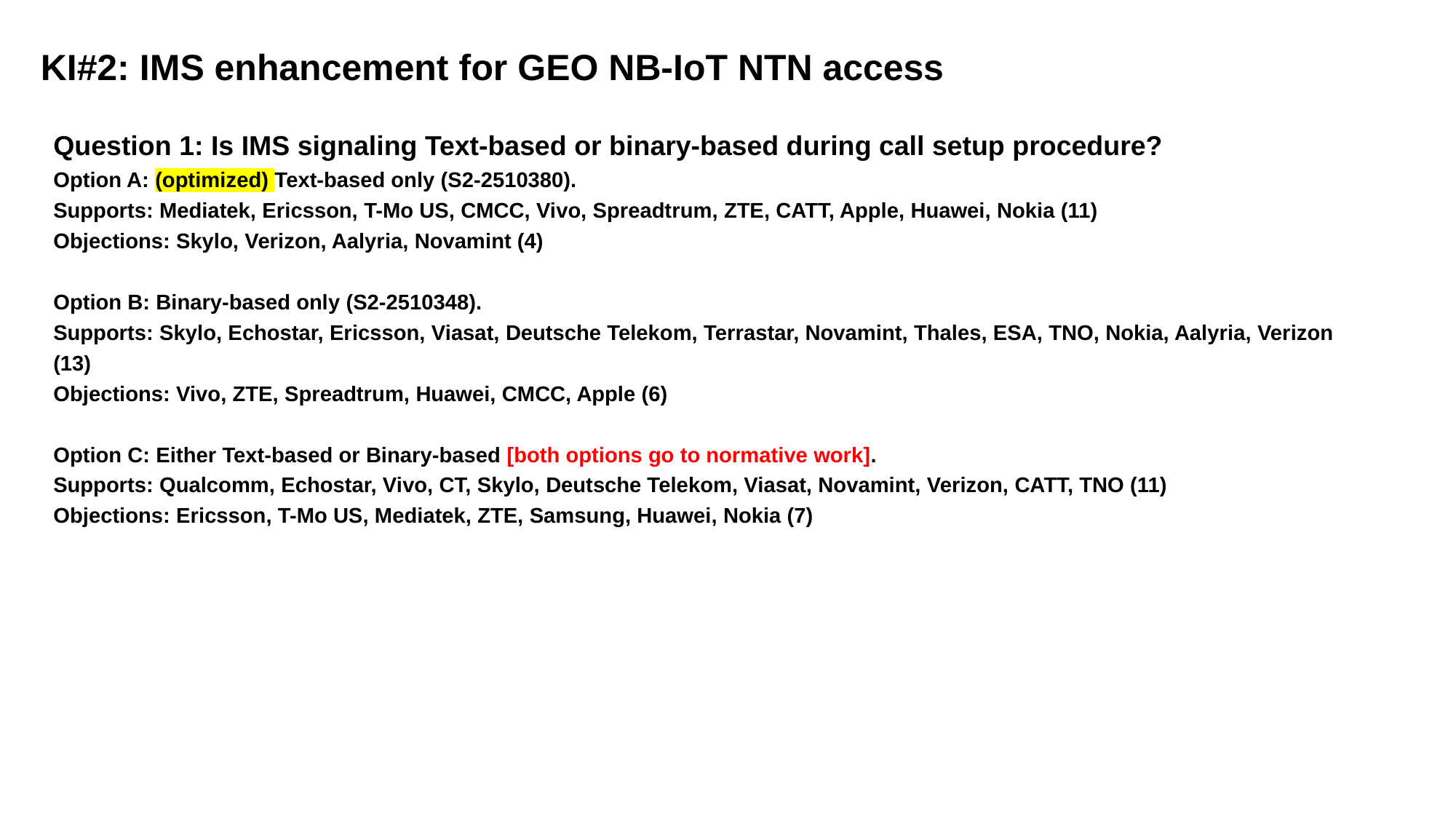

KI#2: IMS enhancement for GEO NB-IoT NTN access
Question 1: Is IMS signaling Text-based or binary-based during call setup procedure?
Option A: (optimized) Text-based only (S2-2510380).
Supports: Mediatek, Ericsson, T-Mo US, CMCC, Vivo, Spreadtrum, ZTE, CATT, Apple, Huawei, Nokia (11)
Objections: Skylo, Verizon, Aalyria, Novamint (4)

Option B: Binary-based only (S2-2510348).
Supports: Skylo, Echostar, Ericsson, Viasat, Deutsche Telekom, Terrastar, Novamint, Thales, ESA, TNO, Nokia, Aalyria, Verizon (13)
Objections: Vivo, ZTE, Spreadtrum, Huawei, CMCC, Apple (6)

Option C: Either Text-based or Binary-based [both options go to normative work].
Supports: Qualcomm, Echostar, Vivo, CT, Skylo, Deutsche Telekom, Viasat, Novamint, Verizon, CATT, TNO (11)
Objections: Ericsson, T-Mo US, Mediatek, ZTE, Samsung, Huawei, Nokia (7)